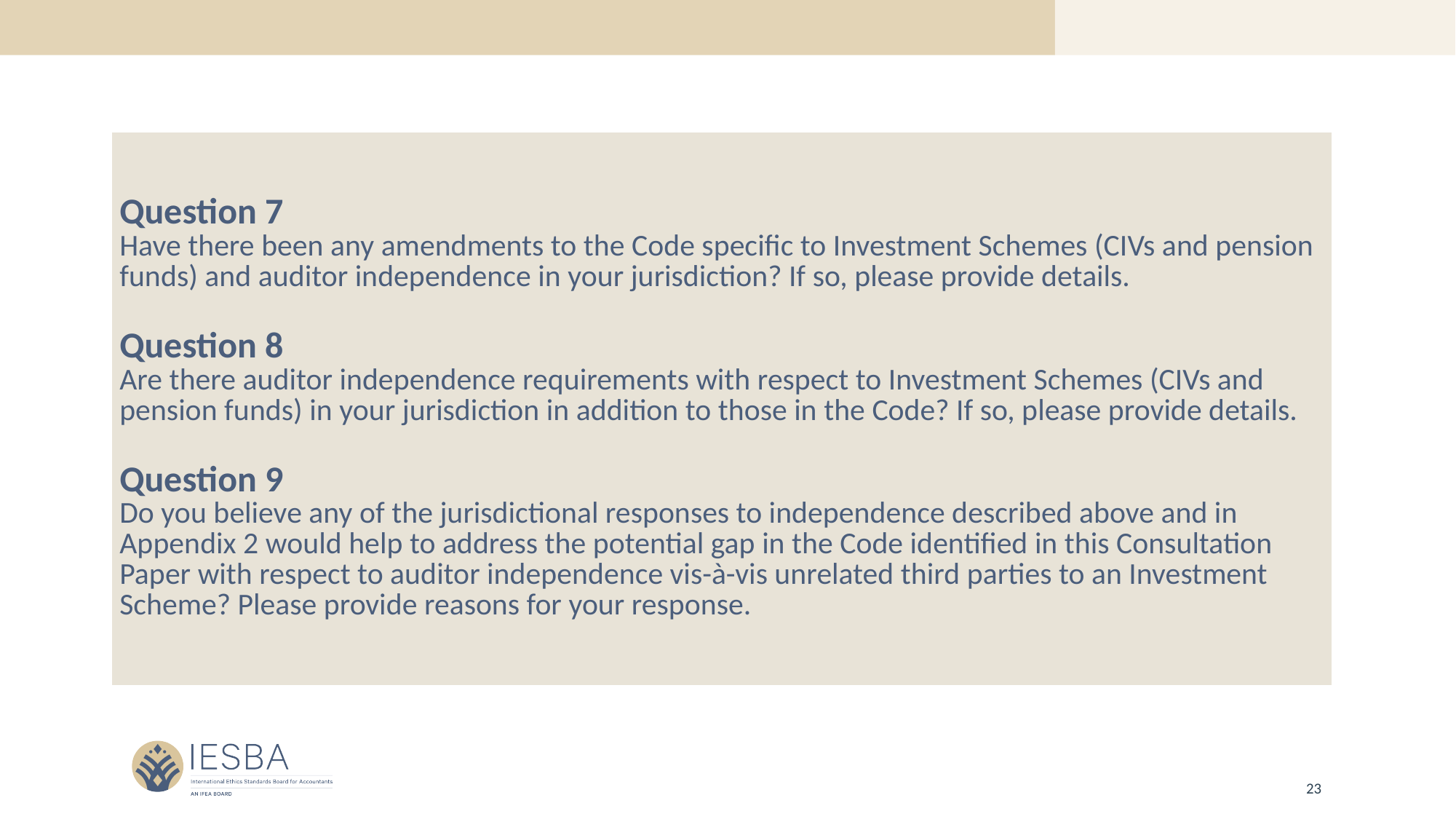

| Question 7 Have there been any amendments to the Code specific to Investment Schemes (CIVs and pension funds) and auditor independence in your jurisdiction? If so, please provide details. Question 8 Are there auditor independence requirements with respect to Investment Schemes (CIVs and pension funds) in your jurisdiction in addition to those in the Code? If so, please provide details. Question 9 Do you believe any of the jurisdictional responses to independence described above and in Appendix 2 would help to address the potential gap in the Code identified in this Consultation Paper with respect to auditor independence vis-à-vis unrelated third parties to an Investment Scheme? Please provide reasons for your response. |
| --- |
23